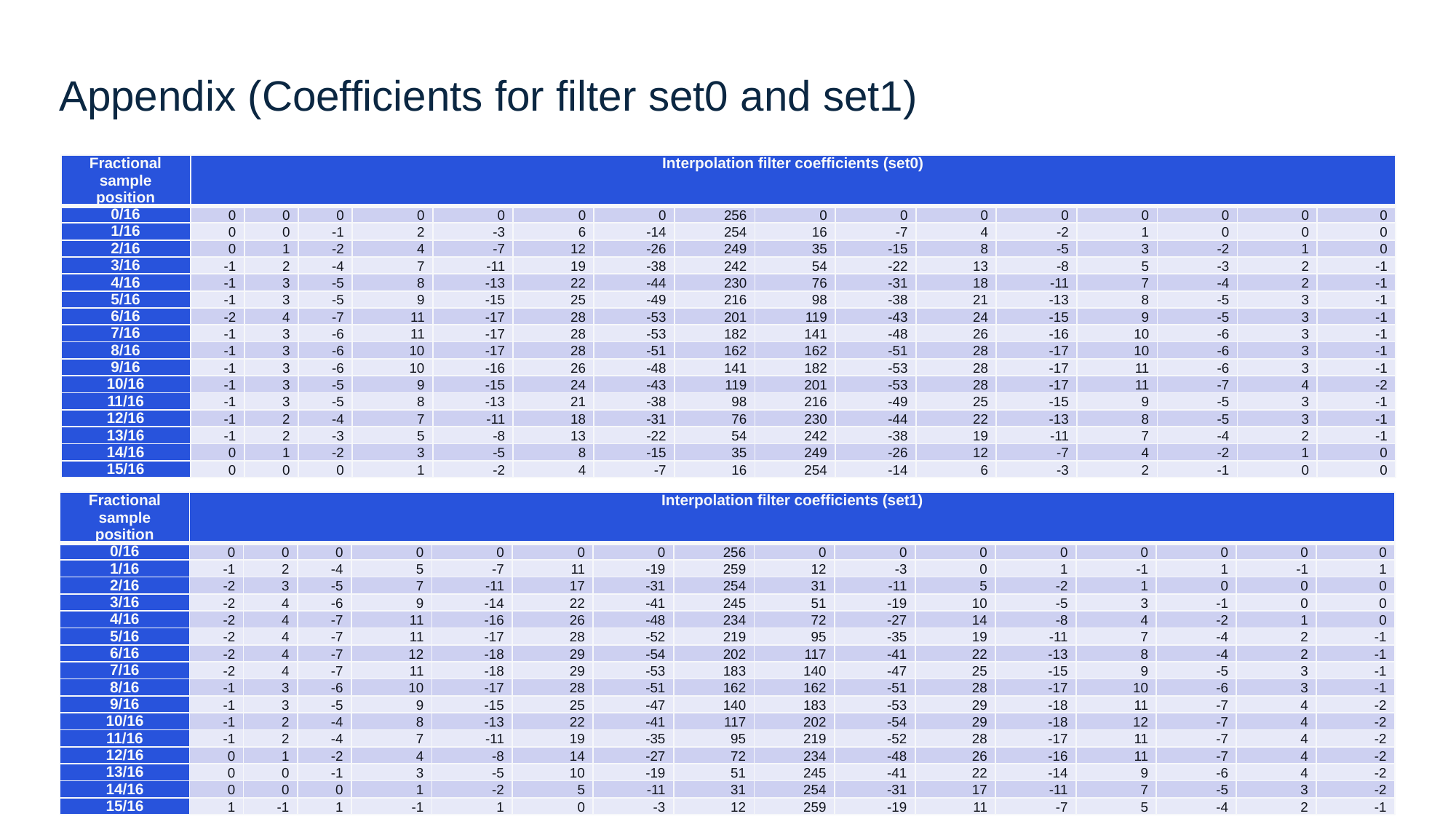

# Appendix (Coefficients for filter set0 and set1)

| Fractional sample position | Interpolation filter coefficients (set0) |  |  |  |  |  |  |  |  |  |  |  |  |  |  |  |
| --- | --- | --- | --- | --- | --- | --- | --- | --- | --- | --- | --- | --- | --- | --- | --- | --- |
| 0/16 | 0 | 0 | 0 | 0 | 0 | 0 | 0 | 256 | 0 | 0 | 0 | 0 | 0 | 0 | 0 | 0 |
| 1/16 | 0 | 0 | -1 | 2 | -3 | 6 | -14 | 254 | 16 | -7 | 4 | -2 | 1 | 0 | 0 | 0 |
| 2/16 | 0 | 1 | -2 | 4 | -7 | 12 | -26 | 249 | 35 | -15 | 8 | -5 | 3 | -2 | 1 | 0 |
| 3/16 | -1 | 2 | -4 | 7 | -11 | 19 | -38 | 242 | 54 | -22 | 13 | -8 | 5 | -3 | 2 | -1 |
| 4/16 | -1 | 3 | -5 | 8 | -13 | 22 | -44 | 230 | 76 | -31 | 18 | -11 | 7 | -4 | 2 | -1 |
| 5/16 | -1 | 3 | -5 | 9 | -15 | 25 | -49 | 216 | 98 | -38 | 21 | -13 | 8 | -5 | 3 | -1 |
| 6/16 | -2 | 4 | -7 | 11 | -17 | 28 | -53 | 201 | 119 | -43 | 24 | -15 | 9 | -5 | 3 | -1 |
| 7/16 | -1 | 3 | -6 | 11 | -17 | 28 | -53 | 182 | 141 | -48 | 26 | -16 | 10 | -6 | 3 | -1 |
| 8/16 | -1 | 3 | -6 | 10 | -17 | 28 | -51 | 162 | 162 | -51 | 28 | -17 | 10 | -6 | 3 | -1 |
| 9/16 | -1 | 3 | -6 | 10 | -16 | 26 | -48 | 141 | 182 | -53 | 28 | -17 | 11 | -6 | 3 | -1 |
| 10/16 | -1 | 3 | -5 | 9 | -15 | 24 | -43 | 119 | 201 | -53 | 28 | -17 | 11 | -7 | 4 | -2 |
| 11/16 | -1 | 3 | -5 | 8 | -13 | 21 | -38 | 98 | 216 | -49 | 25 | -15 | 9 | -5 | 3 | -1 |
| 12/16 | -1 | 2 | -4 | 7 | -11 | 18 | -31 | 76 | 230 | -44 | 22 | -13 | 8 | -5 | 3 | -1 |
| 13/16 | -1 | 2 | -3 | 5 | -8 | 13 | -22 | 54 | 242 | -38 | 19 | -11 | 7 | -4 | 2 | -1 |
| 14/16 | 0 | 1 | -2 | 3 | -5 | 8 | -15 | 35 | 249 | -26 | 12 | -7 | 4 | -2 | 1 | 0 |
| 15/16 | 0 | 0 | 0 | 1 | -2 | 4 | -7 | 16 | 254 | -14 | 6 | -3 | 2 | -1 | 0 | 0 |
| Fractional sample position | Interpolation filter coefficients (set1) |  |  |  |  |  |  |  |  |  |  |  |  |  |  |  |
| --- | --- | --- | --- | --- | --- | --- | --- | --- | --- | --- | --- | --- | --- | --- | --- | --- |
| 0/16 | 0 | 0 | 0 | 0 | 0 | 0 | 0 | 256 | 0 | 0 | 0 | 0 | 0 | 0 | 0 | 0 |
| 1/16 | -1 | 2 | -4 | 5 | -7 | 11 | -19 | 259 | 12 | -3 | 0 | 1 | -1 | 1 | -1 | 1 |
| 2/16 | -2 | 3 | -5 | 7 | -11 | 17 | -31 | 254 | 31 | -11 | 5 | -2 | 1 | 0 | 0 | 0 |
| 3/16 | -2 | 4 | -6 | 9 | -14 | 22 | -41 | 245 | 51 | -19 | 10 | -5 | 3 | -1 | 0 | 0 |
| 4/16 | -2 | 4 | -7 | 11 | -16 | 26 | -48 | 234 | 72 | -27 | 14 | -8 | 4 | -2 | 1 | 0 |
| 5/16 | -2 | 4 | -7 | 11 | -17 | 28 | -52 | 219 | 95 | -35 | 19 | -11 | 7 | -4 | 2 | -1 |
| 6/16 | -2 | 4 | -7 | 12 | -18 | 29 | -54 | 202 | 117 | -41 | 22 | -13 | 8 | -4 | 2 | -1 |
| 7/16 | -2 | 4 | -7 | 11 | -18 | 29 | -53 | 183 | 140 | -47 | 25 | -15 | 9 | -5 | 3 | -1 |
| 8/16 | -1 | 3 | -6 | 10 | -17 | 28 | -51 | 162 | 162 | -51 | 28 | -17 | 10 | -6 | 3 | -1 |
| 9/16 | -1 | 3 | -5 | 9 | -15 | 25 | -47 | 140 | 183 | -53 | 29 | -18 | 11 | -7 | 4 | -2 |
| 10/16 | -1 | 2 | -4 | 8 | -13 | 22 | -41 | 117 | 202 | -54 | 29 | -18 | 12 | -7 | 4 | -2 |
| 11/16 | -1 | 2 | -4 | 7 | -11 | 19 | -35 | 95 | 219 | -52 | 28 | -17 | 11 | -7 | 4 | -2 |
| 12/16 | 0 | 1 | -2 | 4 | -8 | 14 | -27 | 72 | 234 | -48 | 26 | -16 | 11 | -7 | 4 | -2 |
| 13/16 | 0 | 0 | -1 | 3 | -5 | 10 | -19 | 51 | 245 | -41 | 22 | -14 | 9 | -6 | 4 | -2 |
| 14/16 | 0 | 0 | 0 | 1 | -2 | 5 | -11 | 31 | 254 | -31 | 17 | -11 | 7 | -5 | 3 | -2 |
| 15/16 | 1 | -1 | 1 | -1 | 1 | 0 | -3 | 12 | 259 | -19 | 11 | -7 | 5 | -4 | 2 | -1 |